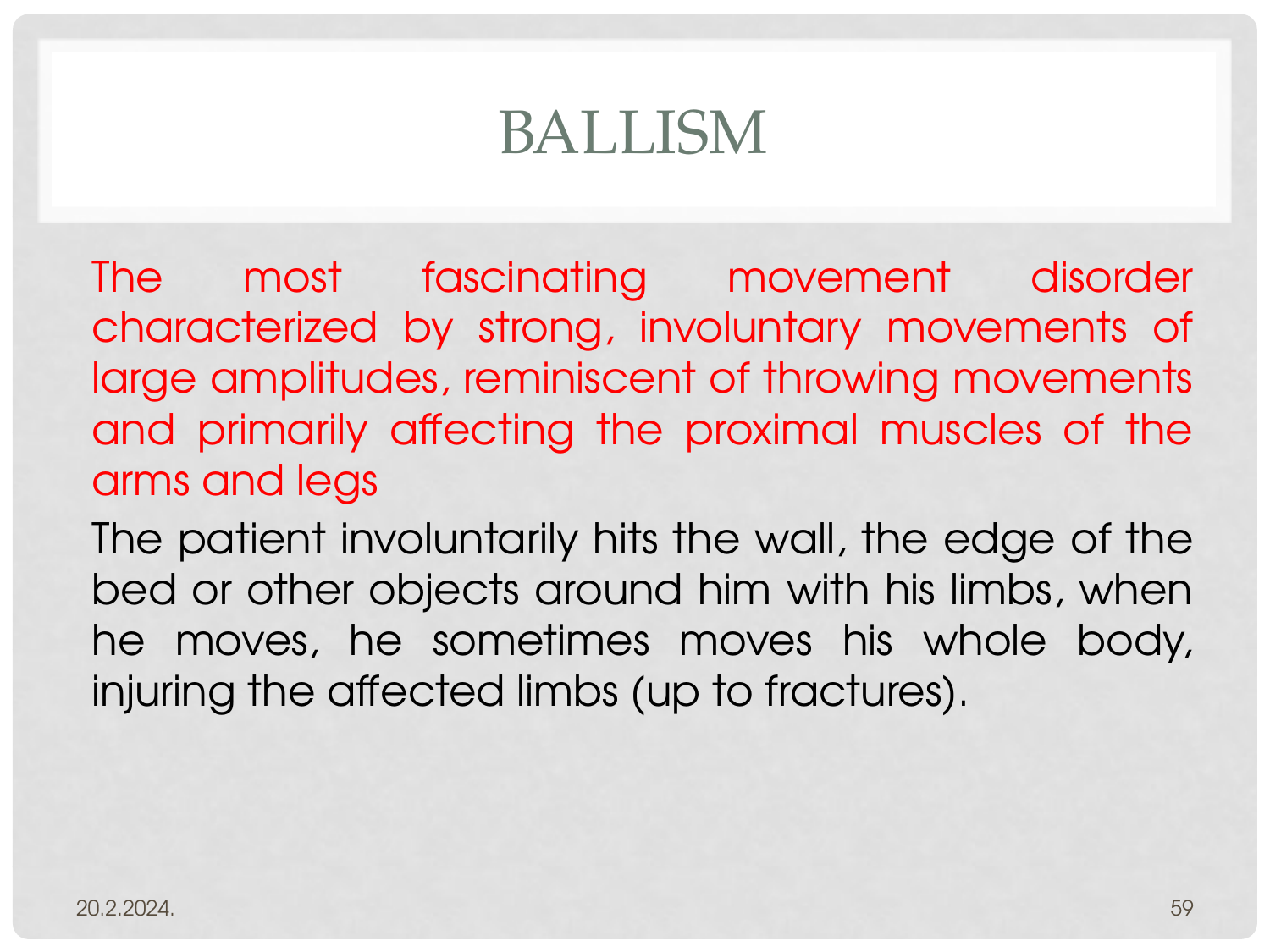

# BALLISM
The most fascinating movement disorder characterized by strong, involuntary movements of large amplitudes, reminiscent of throwing movements and primarily affecting the proximal muscles of the arms and legs
The patient involuntarily hits the wall, the edge of the bed or other objects around him with his limbs, when he moves, he sometimes moves his whole body, injuring the affected limbs (up to fractures).
20.2.2024.
59